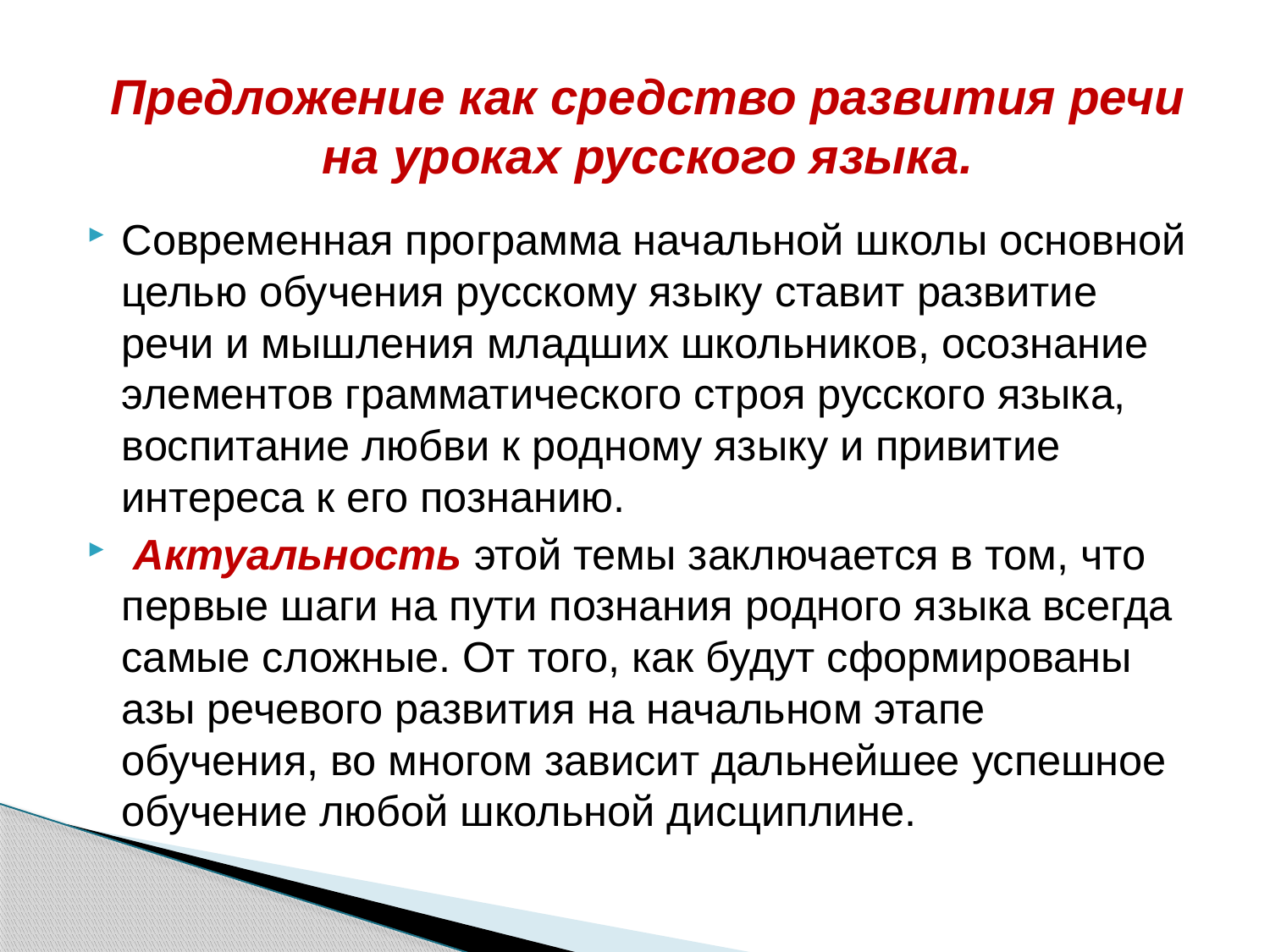

# Предложение как средство развития речи на уроках русского языка.
Современная программа начальной школы основной целью обучения русскому языку ставит развитие речи и мышления младших школьников, осознание элементов грамматического строя русского языка, воспитание любви к родному языку и привитие интереса к его познанию.
 Актуальность этой темы заключается в том, что первые шаги на пути познания родного языка всегда самые сложные. От того, как будут сформированы азы речевого развития на начальном этапе обучения, во многом зависит дальнейшее успешное обучение любой школьной дисциплине.